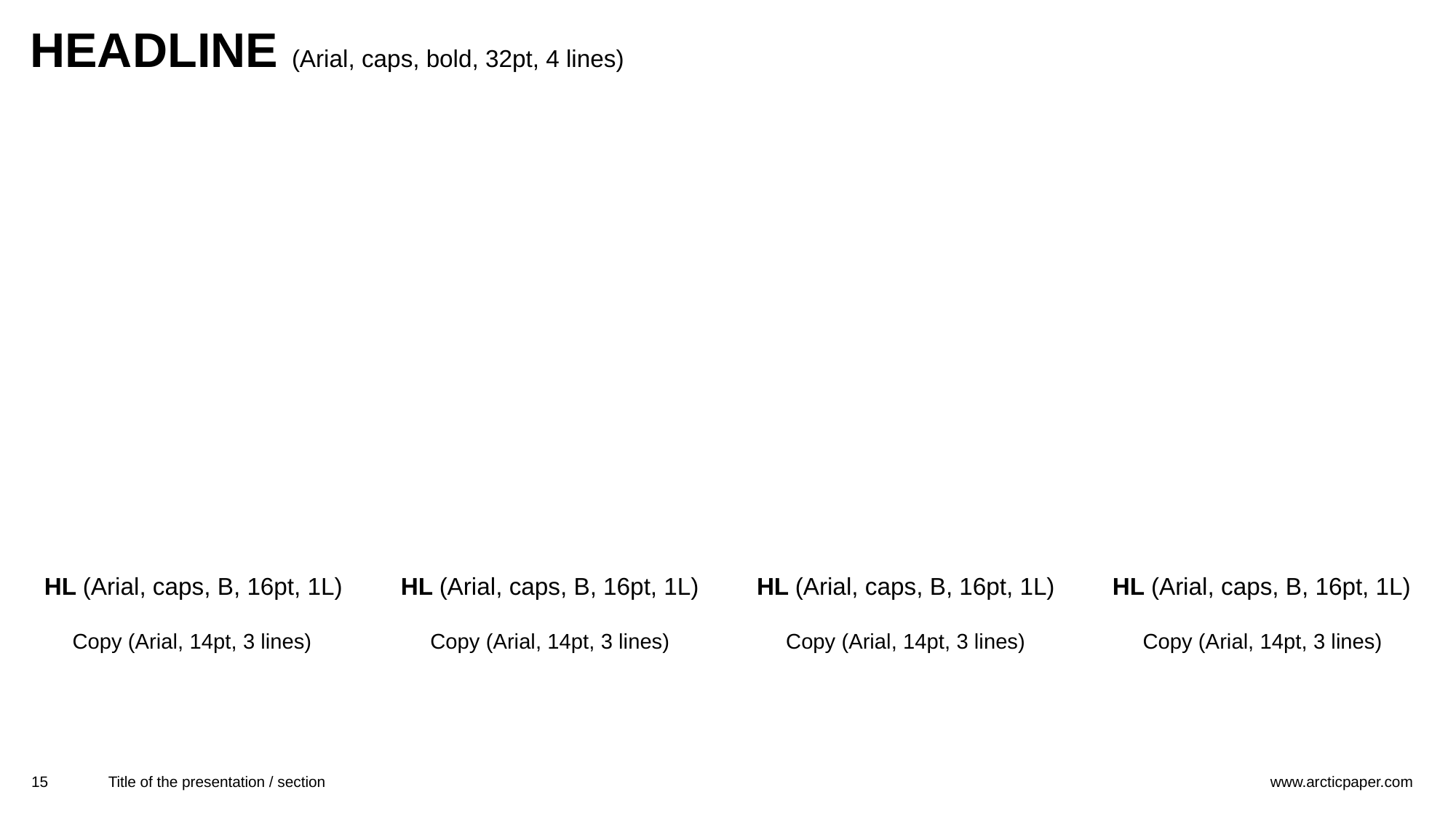

# Headline (Arial, caps, bold, 32pt, 4 lines)

HL (Arial, caps, B, 16pt, 1L)
HL (Arial, caps, B, 16pt, 1L)
HL (Arial, caps, B, 16pt, 1L)
HL (Arial, caps, B, 16pt, 1L)
Copy (Arial, 14pt, 3 lines)
Copy (Arial, 14pt, 3 lines)

Copy (Arial, 14pt, 3 lines)

Copy (Arial, 14pt, 3 lines)

15
Title of the presentation / section
www.arcticpaper.com